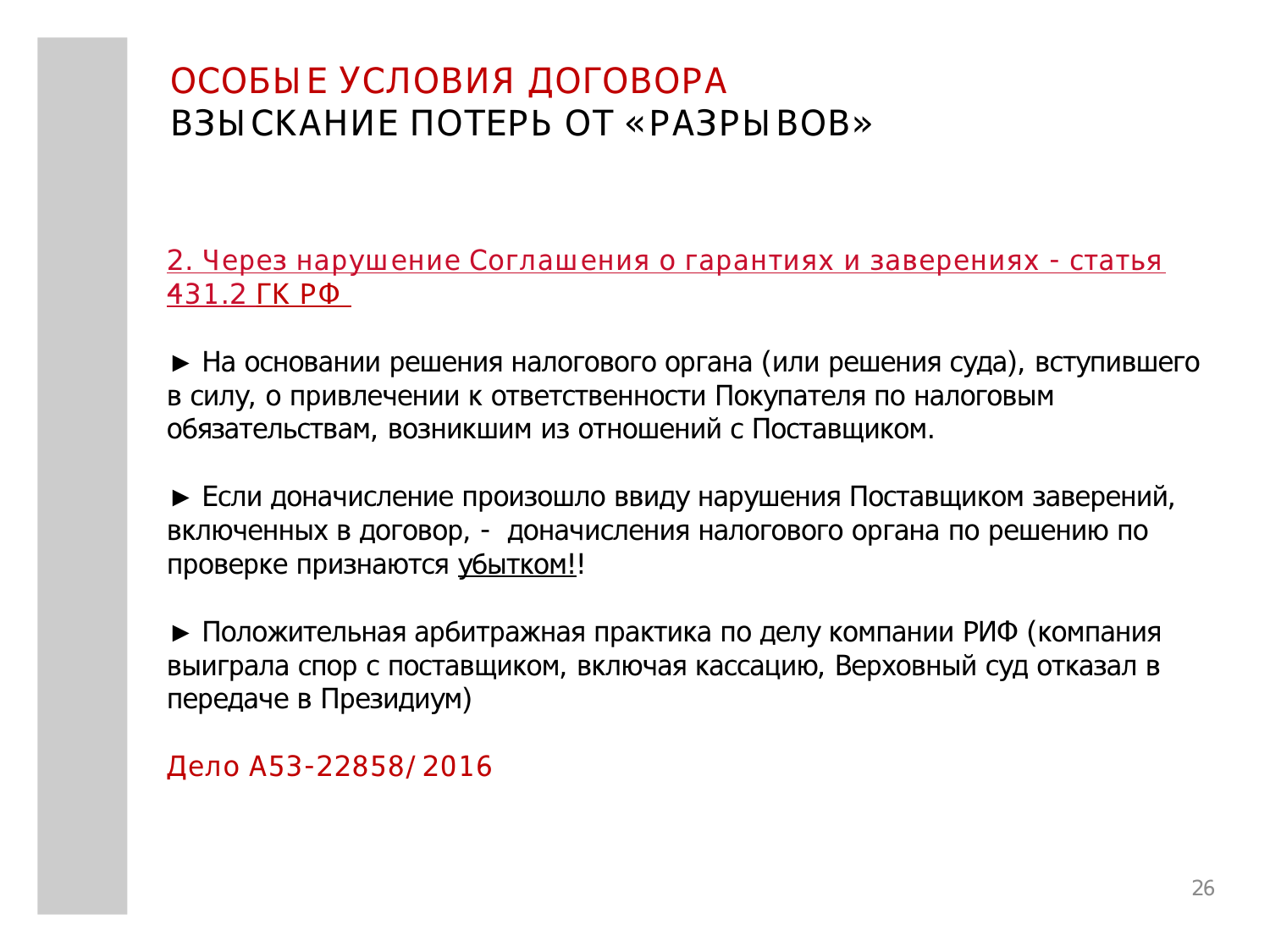

# ОСОБЫЕ УСЛОВИЯ ДОГОВОРА ВЗЫСКАНИЕ ПОТЕРЬ ОТ «РАЗРЫВОВ»
2. Через нарушение Соглашения о гарантиях и заверениях - статья 431.2 ГК РФ

► На основании решения налогового органа (или решения суда), вступившего в силу, о привлечении к ответственности Покупателя по налоговым обязательствам, возникшим из отношений с Поставщиком.

► Если доначисление произошло ввиду нарушения Поставщиком заверений, включенных в договор, -  доначисления налогового органа по решению по проверке признаются убытком!!

► Положительная арбитражная практика по делу компании РИФ (компания выиграла спор с поставщиком, включая кассацию, Верховный суд отказал в передаче в Президиум)

Дело А53-22858/2016

26